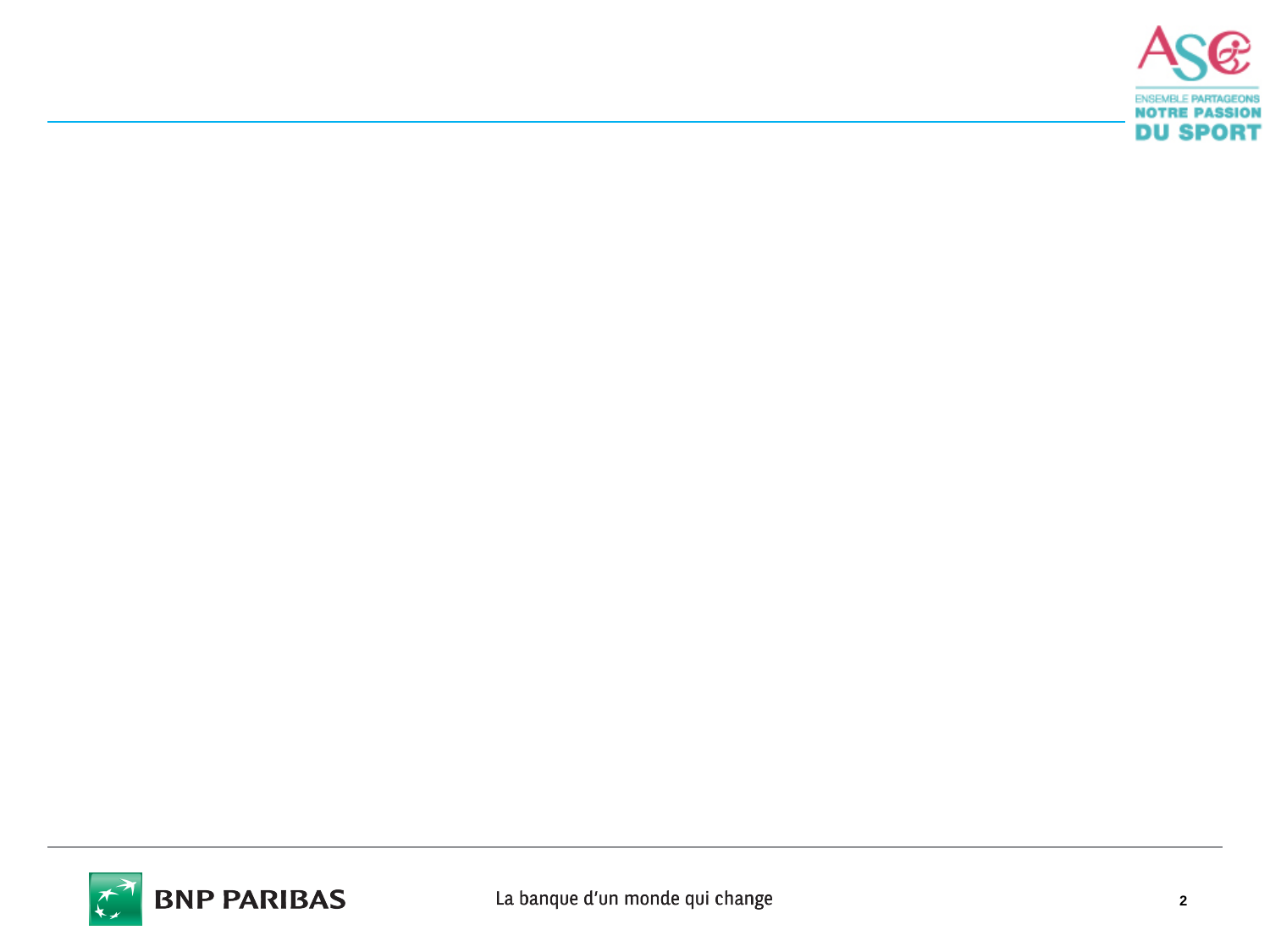

#

Trophées BDDF
| 2015 |
2